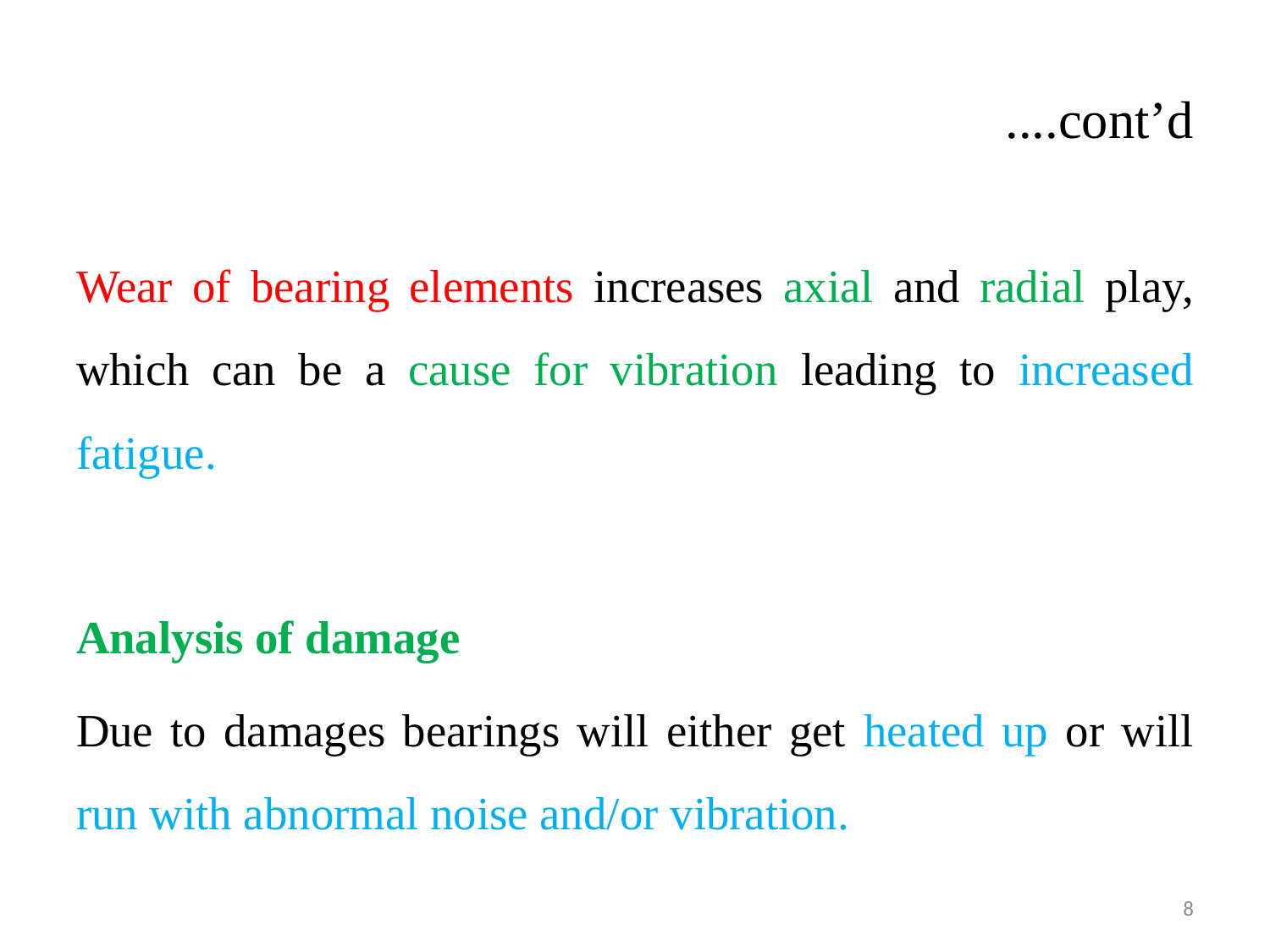

# ....cont’d
Wear of bearing elements increases axial and radial play, which can be a cause for vibration leading to increased fatigue.

Analysis of damage
Due to damages bearings will either get heated up or will run with abnormal noise and/or vibration.
8